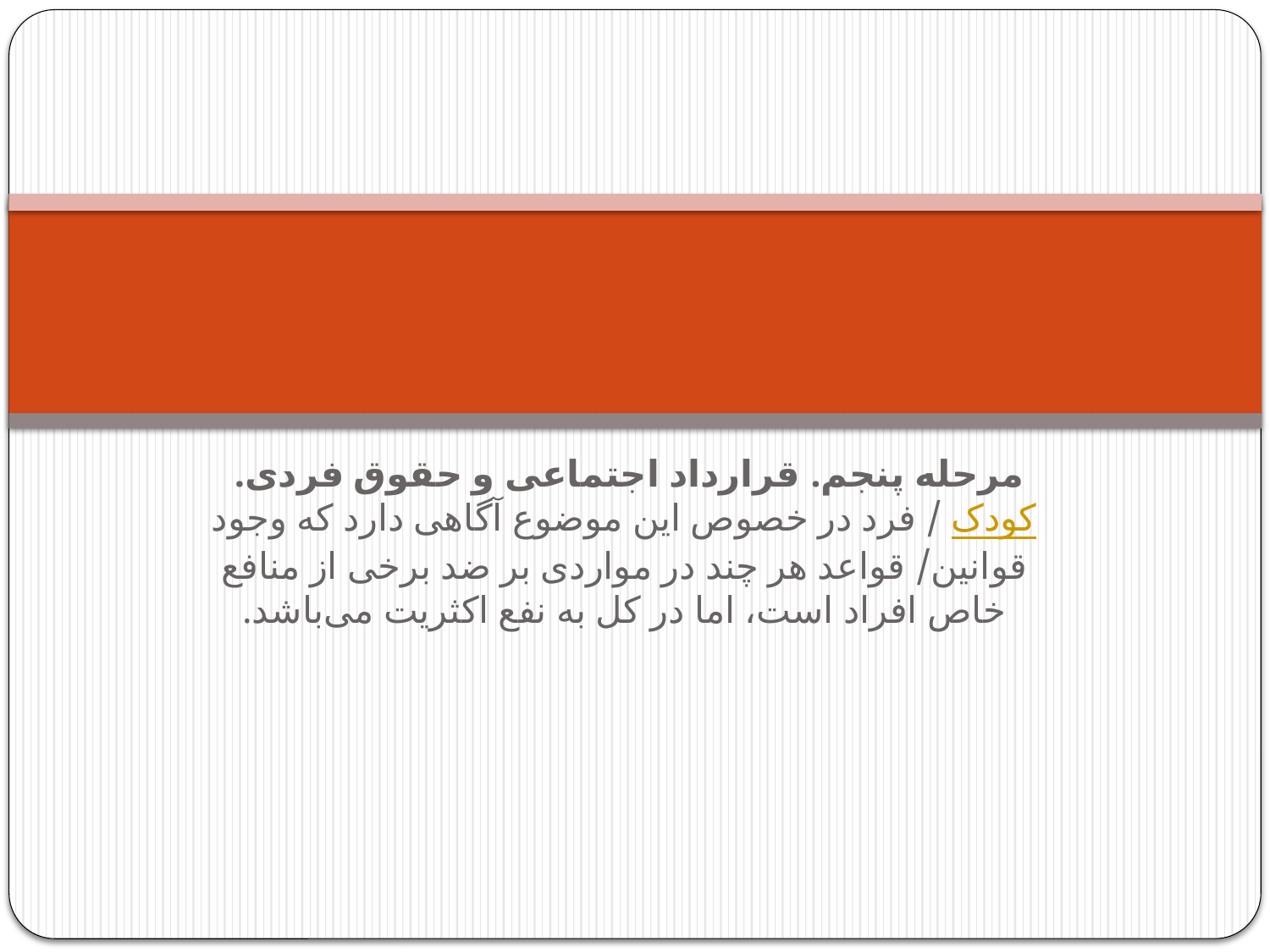

#
مرحله پنجم. قرارداد اجتماعی و حقوق فردی. کودک / فرد در خصوص این موضوع آگاهی دارد که وجود قوانین/ قواعد هر چند در مواردی بر ضد برخی از منافع خاص افراد است، اما در کل به نفع اکثریت می‌باشد.